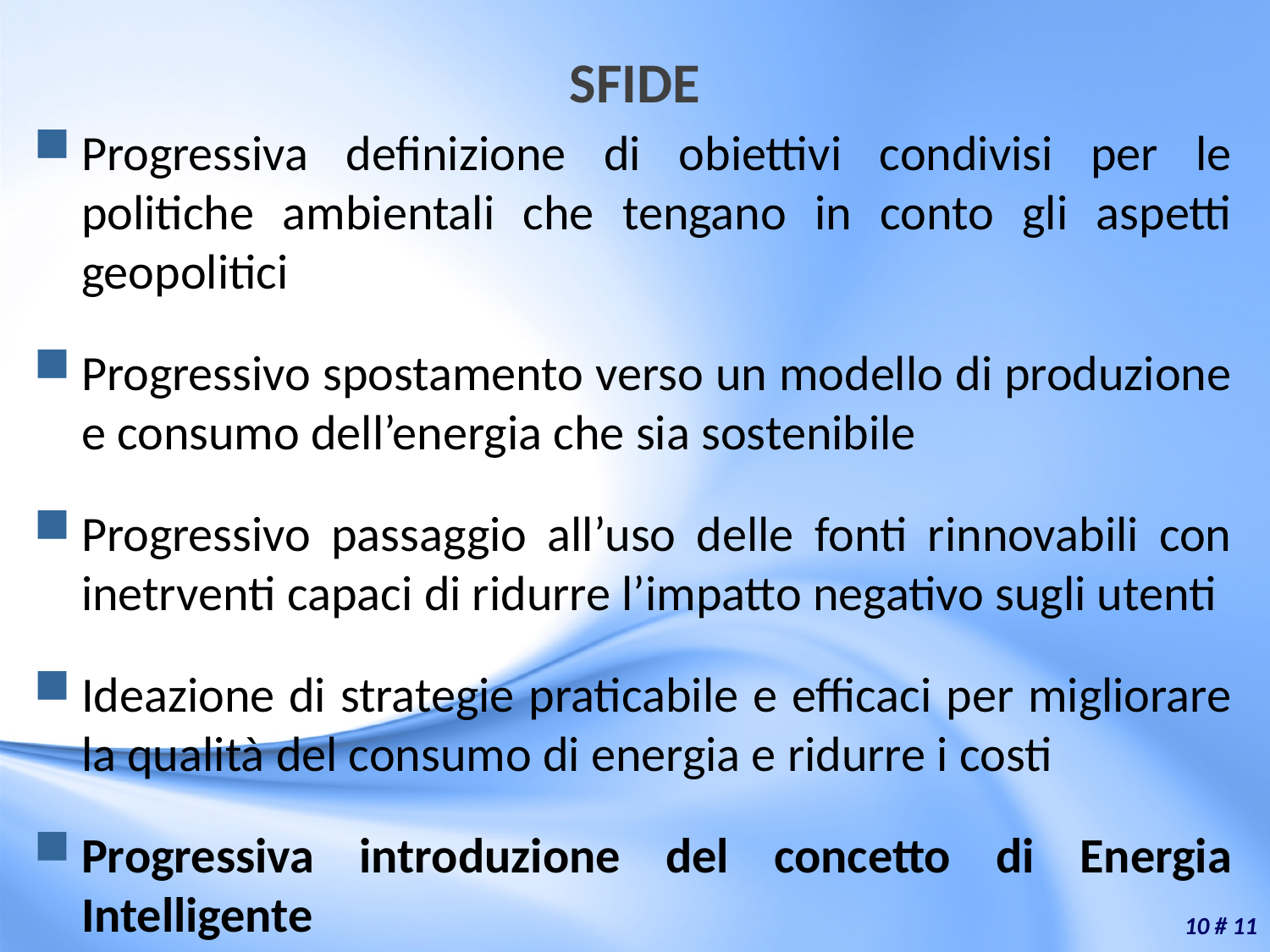

# SFIDE
Progressiva definizione di obiettivi condivisi per le politiche ambientali che tengano in conto gli aspetti geopolitici
Progressivo spostamento verso un modello di produzione e consumo dell’energia che sia sostenibile
Progressivo passaggio all’uso delle fonti rinnovabili con inetrventi capaci di ridurre l’impatto negativo sugli utenti
Ideazione di strategie praticabile e efficaci per migliorare la qualità del consumo di energia e ridurre i costi
Progressiva introduzione del concetto di Energia Intelligente
10 # 11